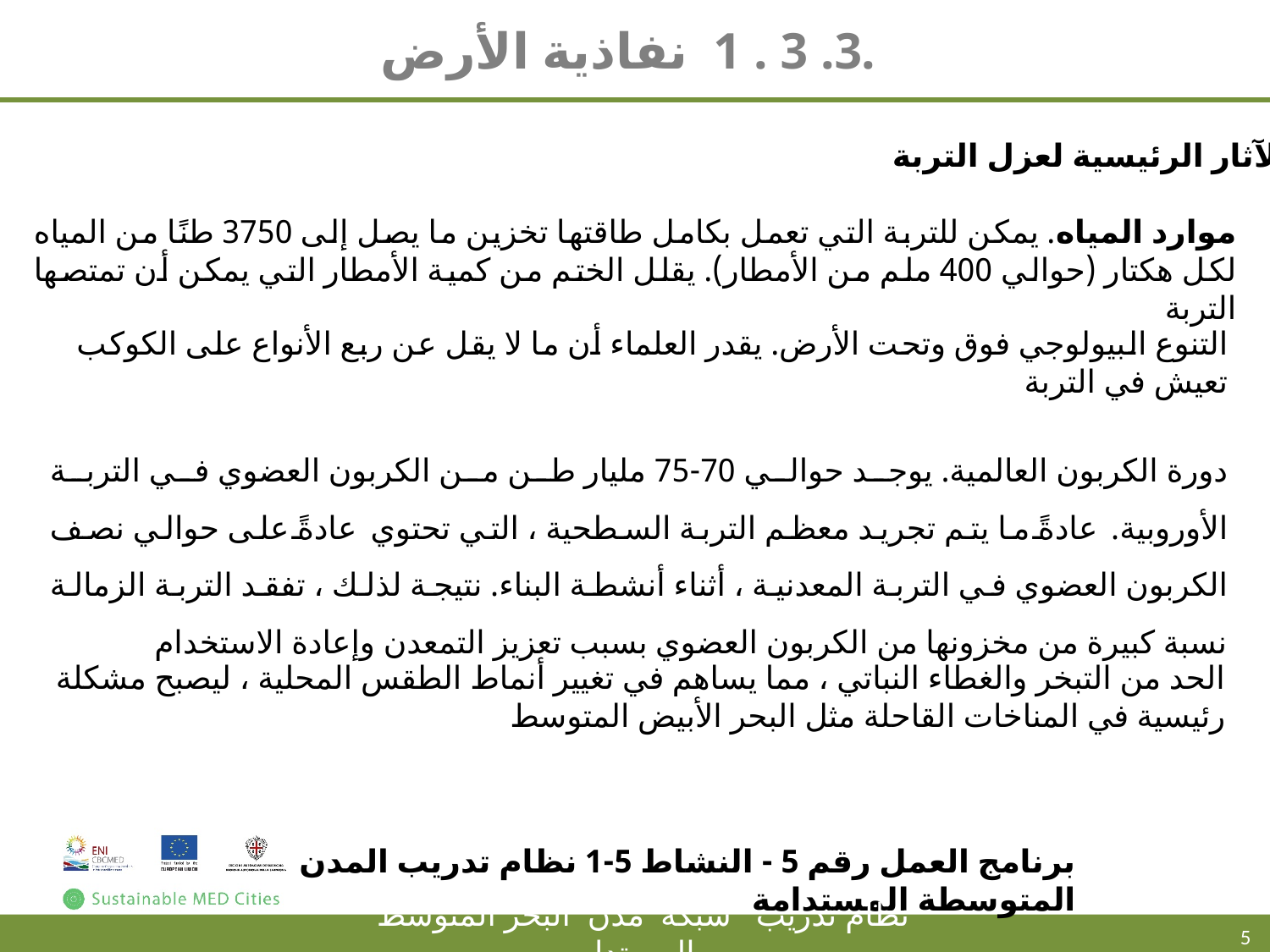

# .3. 3 . 1  نفاذية الأرض
الآثار الرئيسية لعزل التربة
موارد المياه. يمكن للتربة التي تعمل بكامل طاقتها تخزين ما يصل إلى 3750 طنًا من المياه لكل هكتار (حوالي 400 ملم من الأمطار). يقلل الختم من كمية الأمطار التي يمكن أن تمتصها التربة
التنوع البيولوجي فوق وتحت الأرض. يقدر العلماء أن ما لا يقل عن ربع الأنواع على الكوكب تعيش في التربة
دورة الكربون العالمية. يوجد حوالي 70-75 مليار طن من الكربون العضوي في التربة الأوروبية. عادةً ما يتم تجريد معظم التربة السطحية ، التي تحتوي عادةً على حوالي نصف الكربون العضوي في التربة المعدنية ، أثناء أنشطة البناء. نتيجة لذلك ، تفقد التربة الزمالة نسبة كبيرة من مخزونها من الكربون العضوي بسبب تعزيز التمعدن وإعادة الاستخدام
الحد من التبخر والغطاء النباتي ، مما يساهم في تغيير أنماط الطقس المحلية ، ليصبح مشكلة رئيسية في المناخات القاحلة مثل البحر الأبيض المتوسط
برنامج العمل رقم 5 - النشاط 5-1 نظام تدريب المدن المتوسطة المستدامة

5
نظام تدريب   شبكة  مدن  البحر المتوسط   المستدام